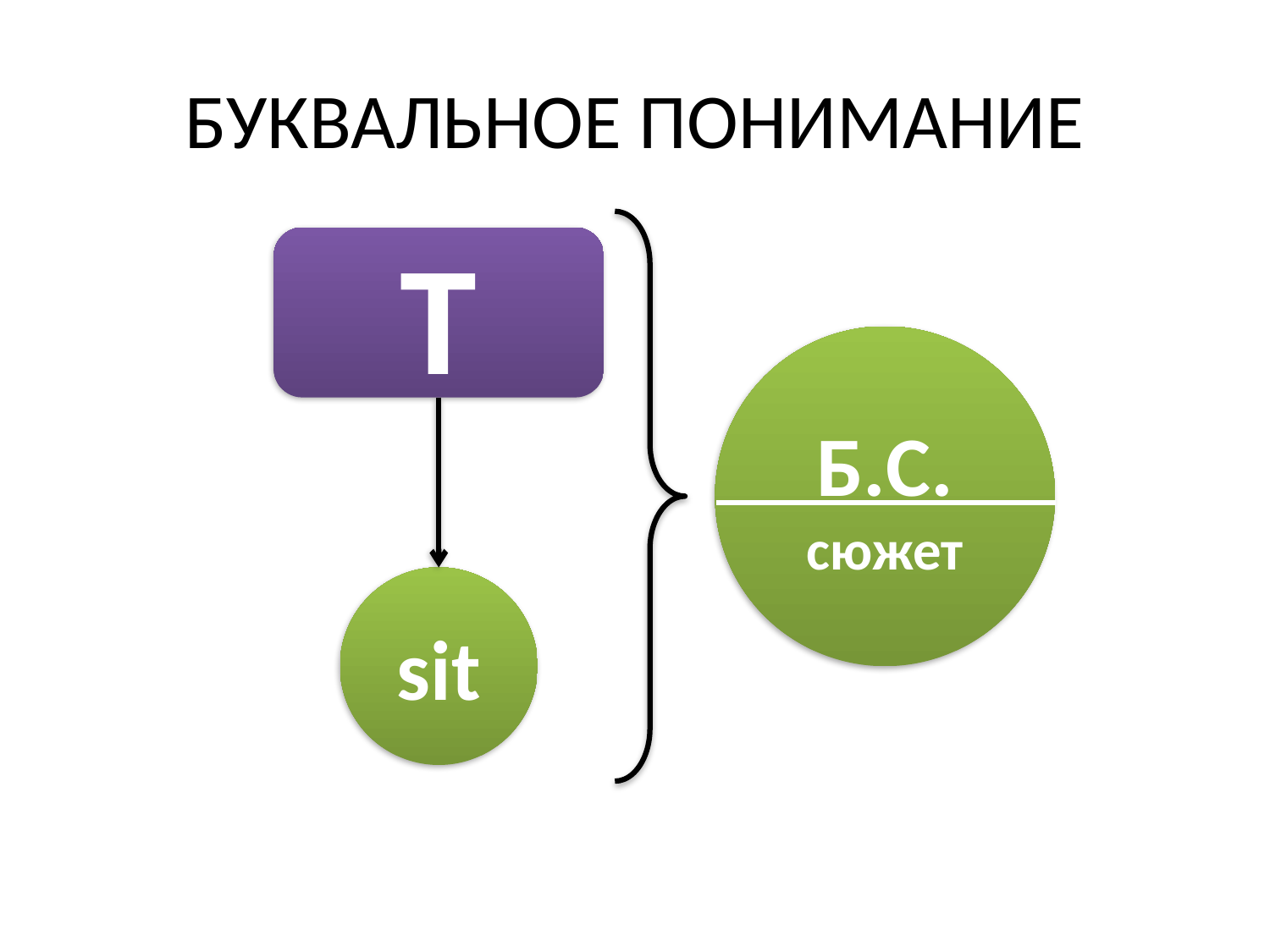

# БУКВАЛЬНОЕ ПОНИМАНИЕ

Т
Б.С.
сюжет
sit